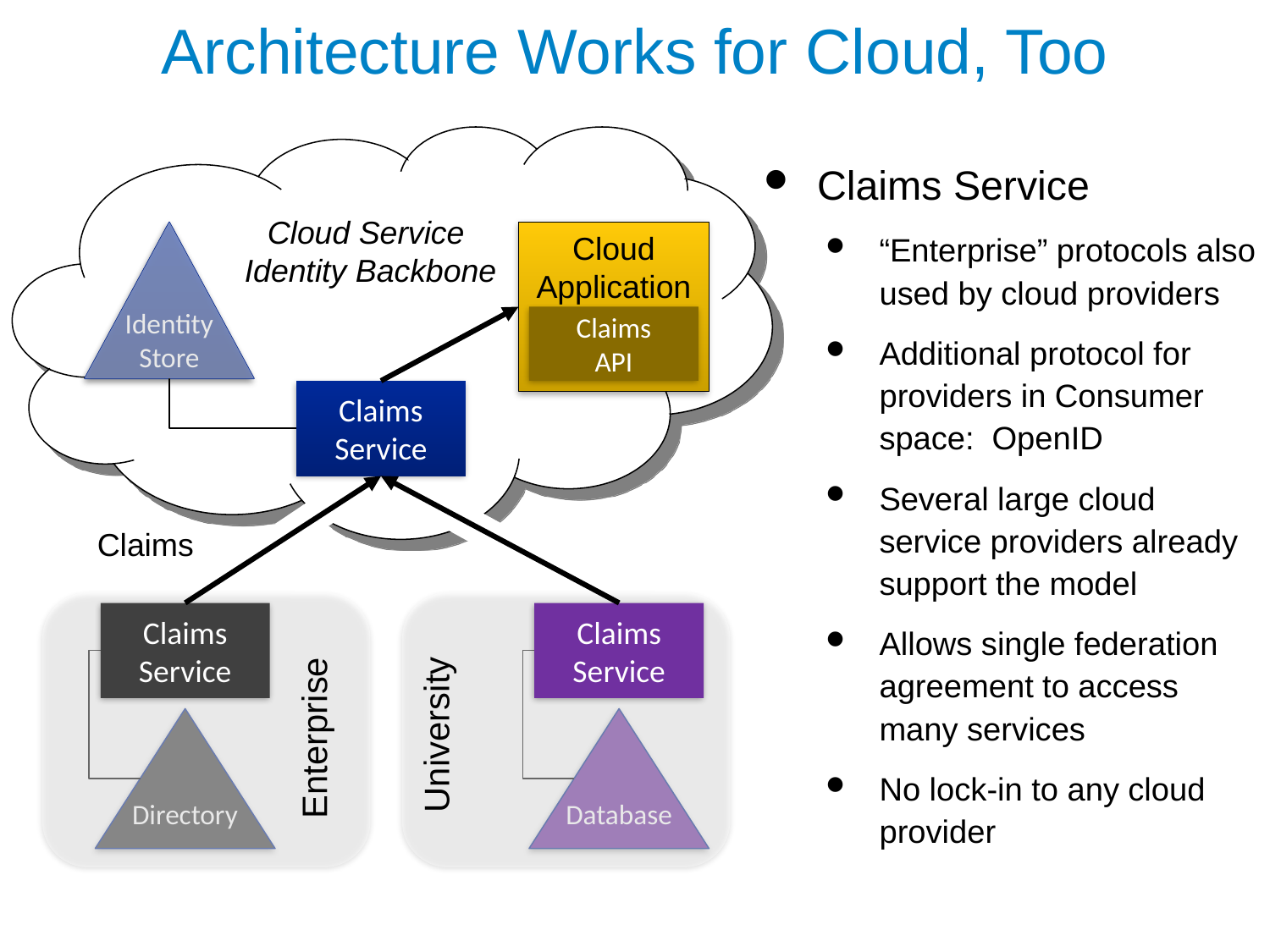

# Architecture Works for Cloud, Too

Claims Service
“Enterprise” protocols also used by cloud providers
Additional protocol for providers in Consumer space:  OpenID
Several large cloud service providers already support the model
Allows single federation agreement to access many services
No lock-in to any cloud provider
Cloud Service
Identity Backbone
Identity
Store

Cloud
Application
Claims
API
Claims
Service

Claims

Claims
Service
Claims
Service
Enterprise
University
Directory
Database